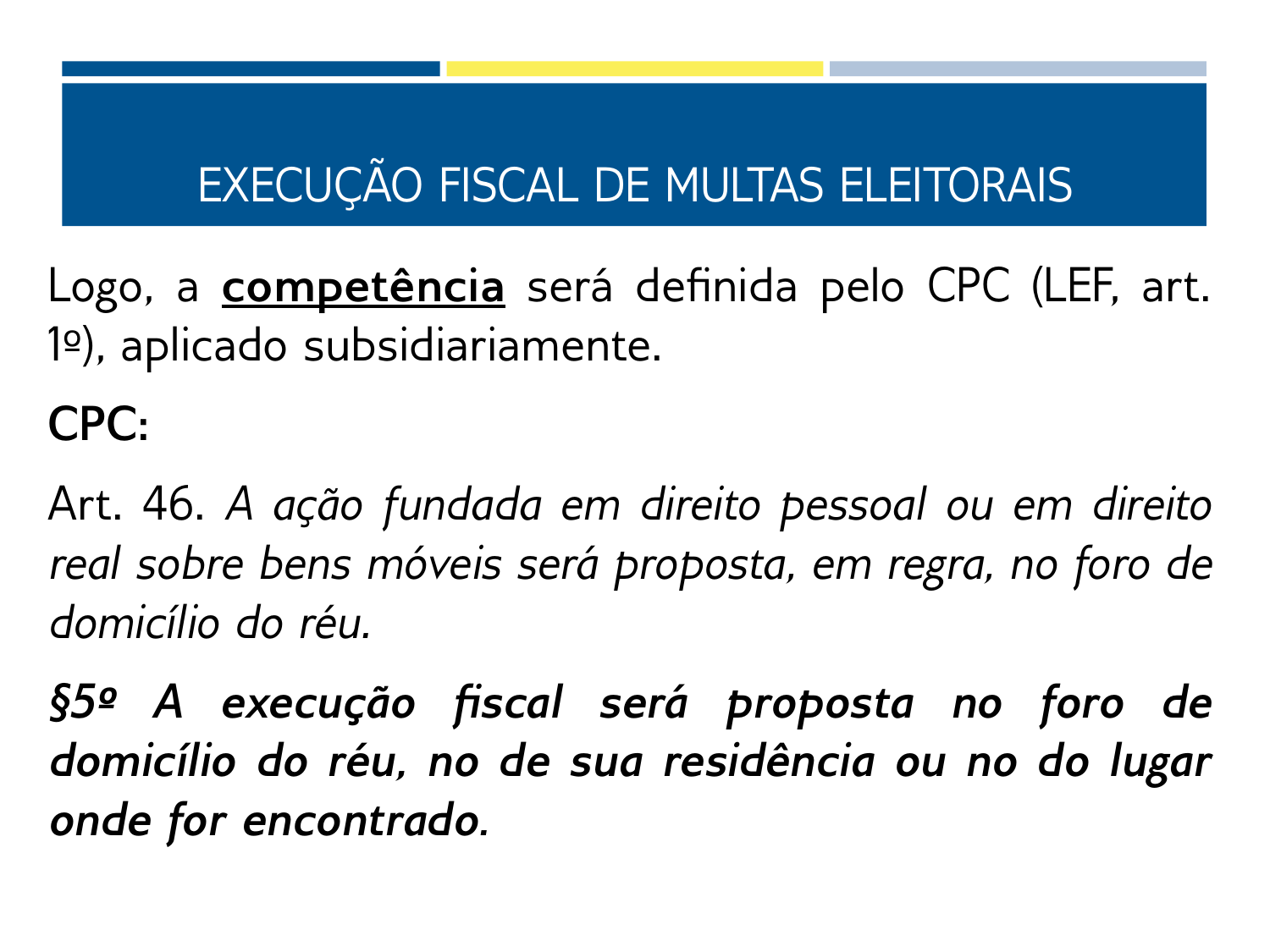

# EXECUÇÃO FISCAL DE MULTAS ELEITORAIS
Logo, a competência será definida pelo CPC (LEF, art. 1º), aplicado subsidiariamente.
CPC:
Art. 46. A ação fundada em direito pessoal ou em direito real sobre bens móveis será proposta, em regra, no foro de domicílio do réu.
§5º A execução fiscal será proposta no foro de domicílio do réu, no de sua residência ou no do lugar onde for encontrado.